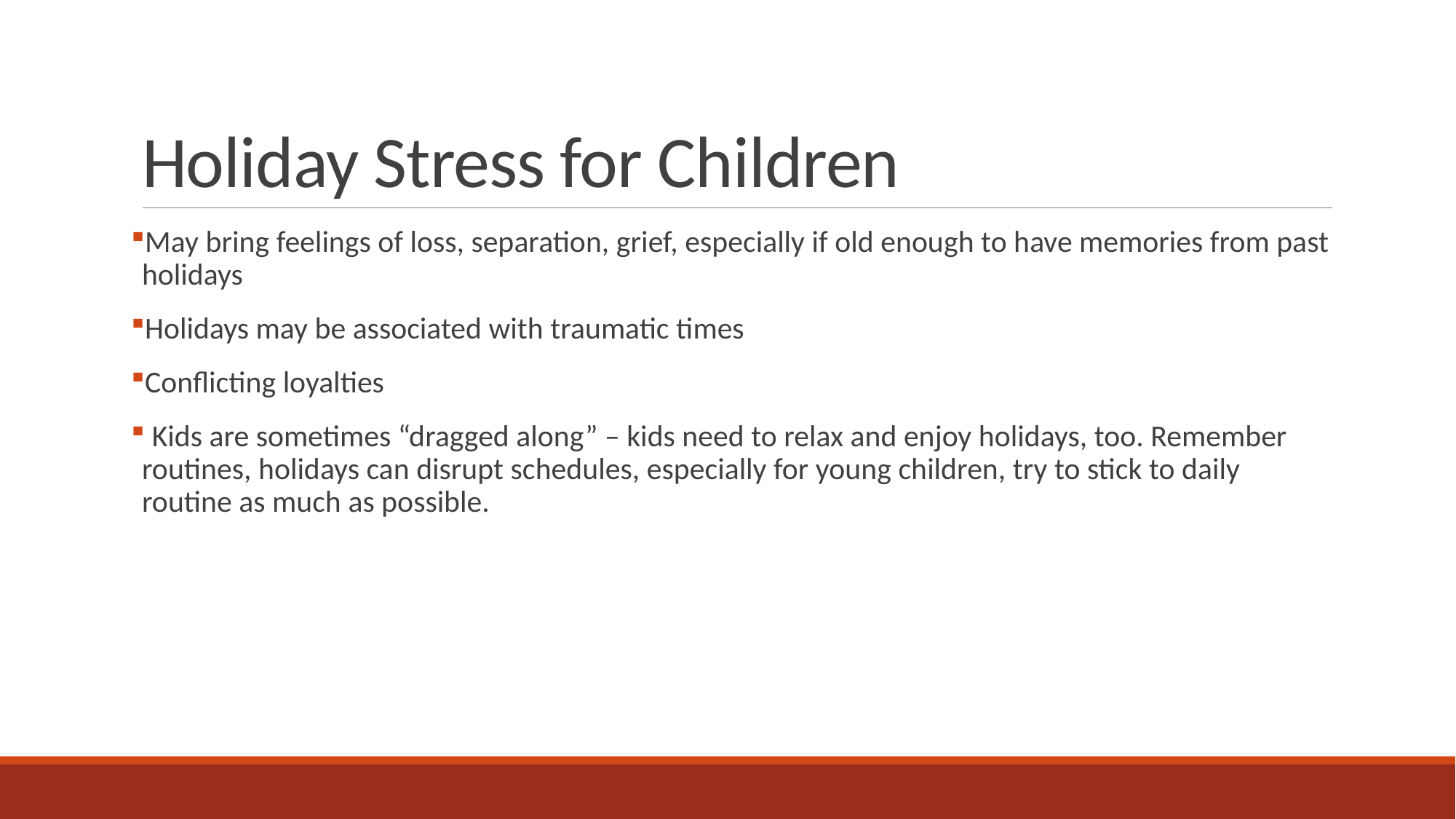

# Holiday Stress for Children
May bring feelings of loss, separation, grief, especially if old enough to have memories from past holidays
Holidays may be associated with traumatic times
Conflicting loyalties
 Kids are sometimes “dragged along” – kids need to relax and enjoy holidays, too. Remember routines, holidays can disrupt schedules, especially for young children, try to stick to daily routine as much as possible.